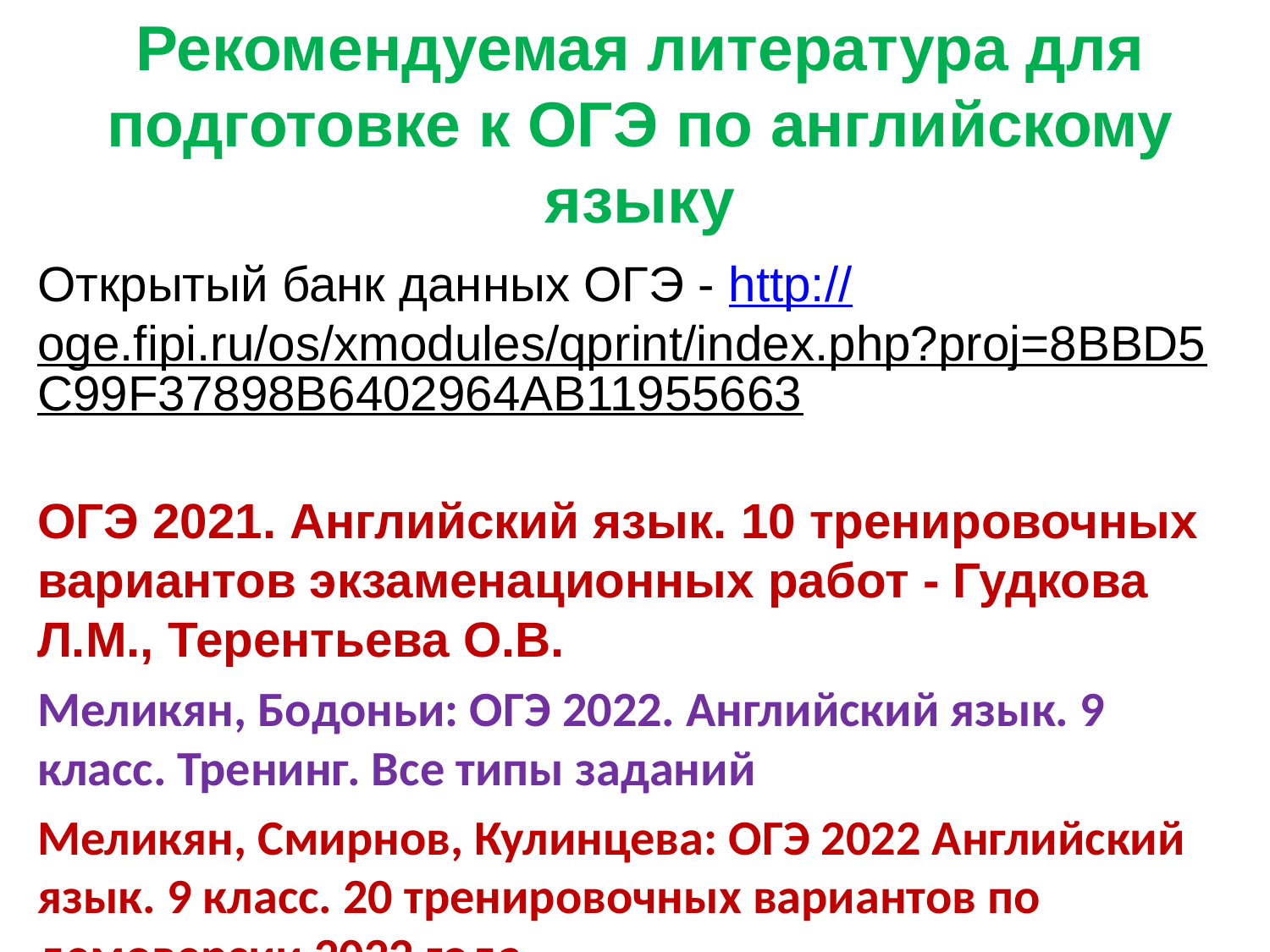

# Рекомендуемая литература для подготовке к ОГЭ по английскому языку
Открытый банк данных ОГЭ - http://oge.fipi.ru/os/xmodules/qprint/index.php?proj=8BBD5C99F37898B6402964AB11955663
ОГЭ 2021. Английский язык. 10 тренировочных вариантов экзаменационных работ - Гудкова Л.М., Терентьева О.В.
Меликян, Бодоньи: ОГЭ 2022. Английский язык. 9 класс. Тренинг. Все типы заданий
Меликян, Смирнов, Кулинцева: ОГЭ 2022 Английский язык. 9 класс. 20 тренировочных вариантов по демоверсии 2022 года